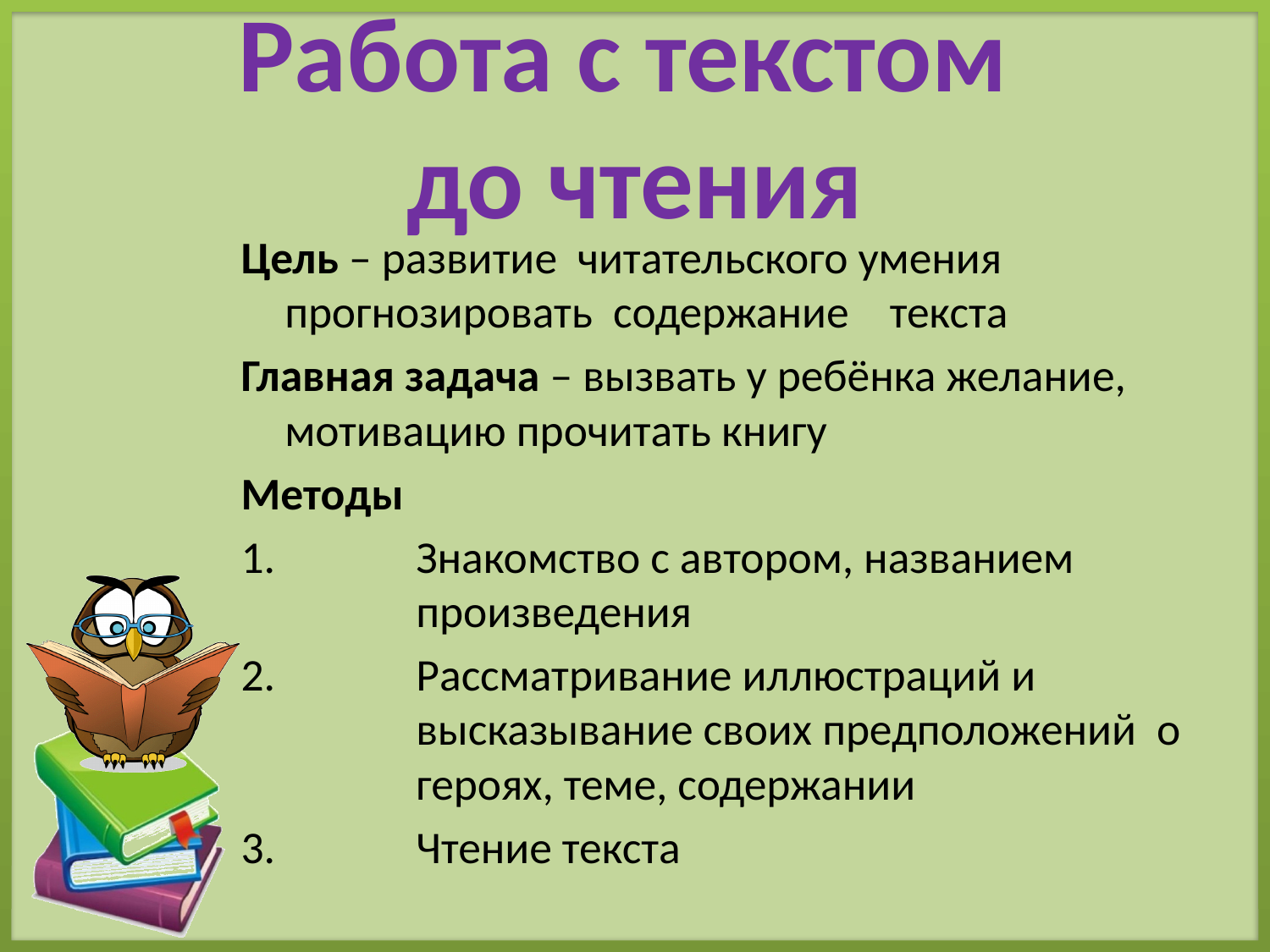

# Работа с текстом до чтения
Цель – развитие  читательского умения          прогнозировать  содержание    текста
Главная задача – вызвать у ребёнка желание,    мотивацию прочитать книгу
Методы
Знакомство с автором, названием произведения
Рассматривание иллюстраций и  высказывание своих предположений  о героях, теме, содержании
Чтение текста